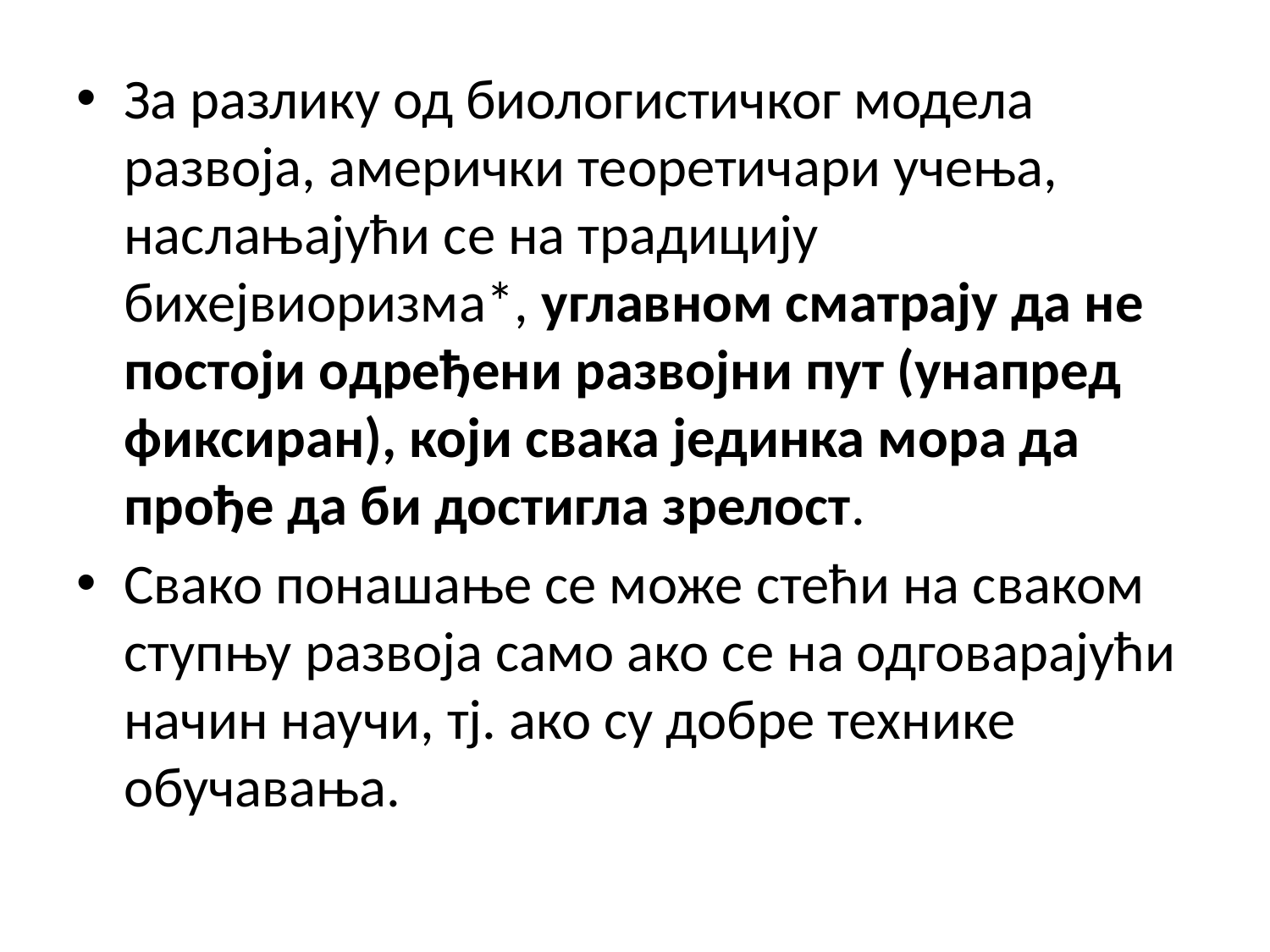

За разлику од биологистичког модела развоја, амерички теоретичари учења, наслањајући се на традицију бихејвиоризма*, углавном сматрају да не постоји одређени развојни пут (унапред фиксиран), који свака јединка мора да прође да би достигла зрелост.
Свако понашање се може стећи на сваком ступњу развоја само ако се на одговарајући начин научи, тј. ако су добре технике обучавања.